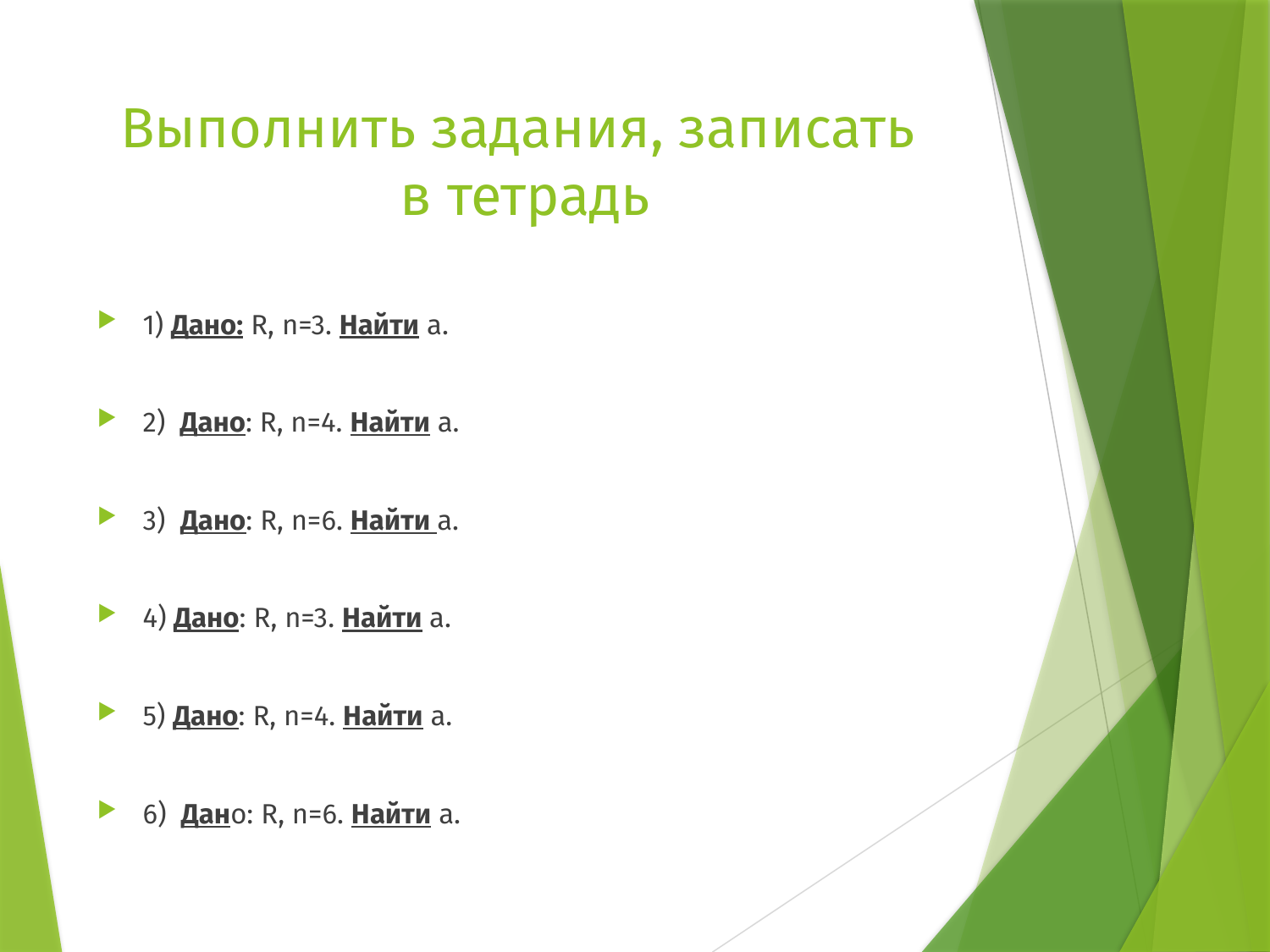

# Выполнить задания, записать  в тетрадь
1) Дано: R, n=3. Найти а.

2)  Дано: R, n=4. Найти а.

3)  Дано: R, n=6. Найти а.

4) Дано: R, n=3. Найти а.

5) Дано: R, n=4. Найти а.

6)  Дано: R, n=6. Найти а.